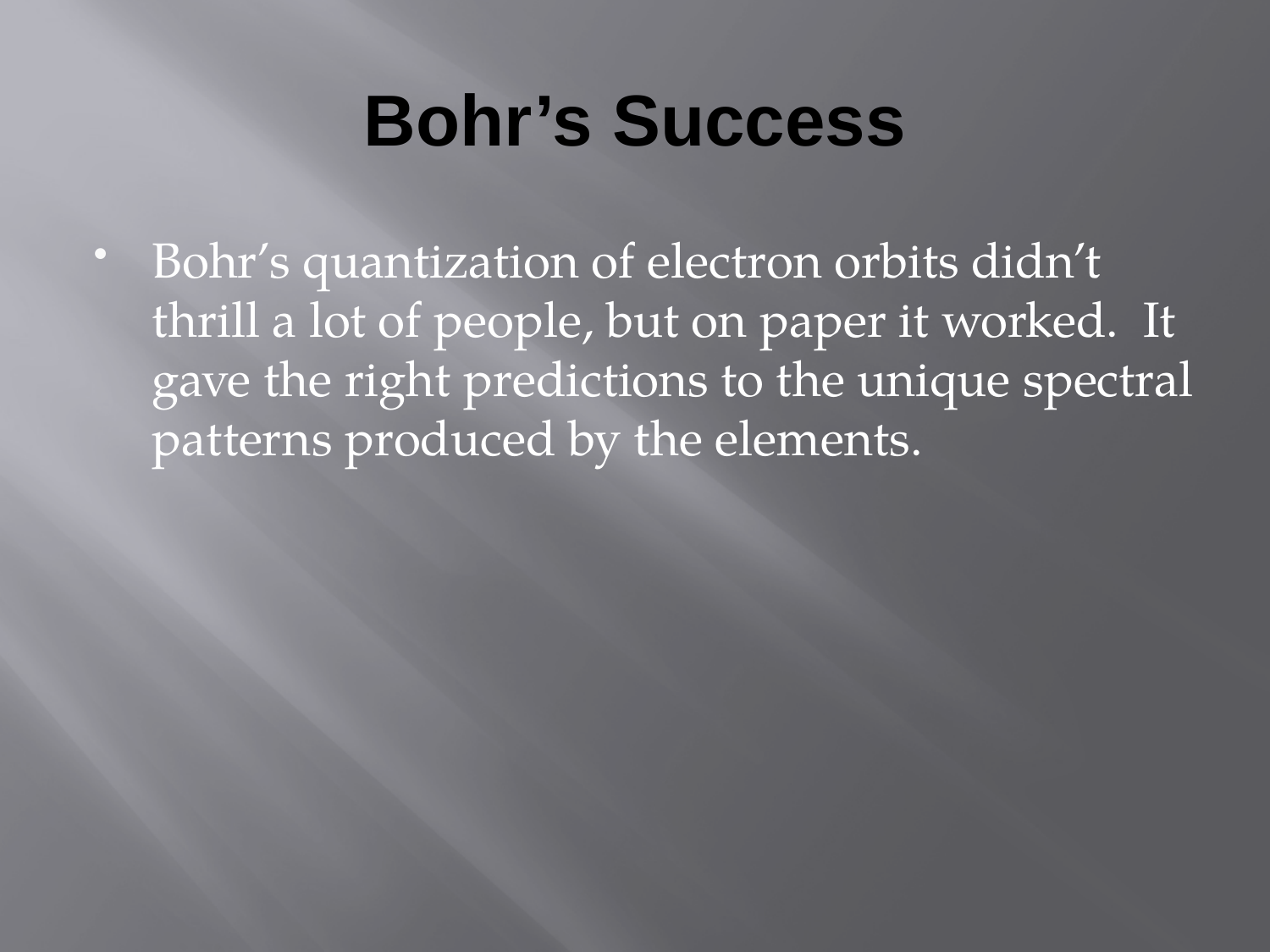

# Bohr’s Success
Bohr’s quantization of electron orbits didn’t thrill a lot of people, but on paper it worked.  It gave the right predictions to the unique spectral patterns produced by the elements.